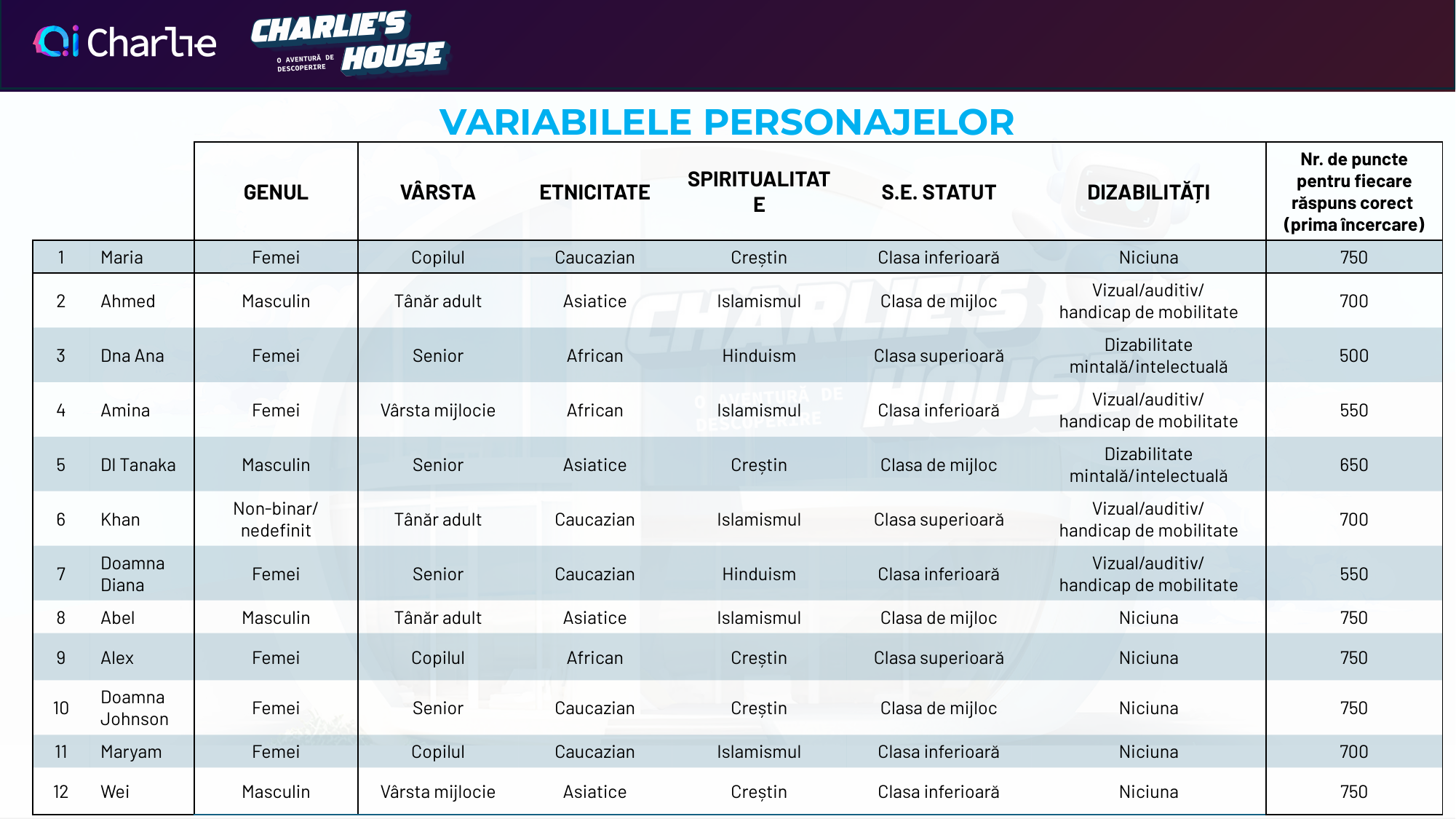

VARIABILELE PERSONAJELOR
|  |  | GENUL | VÂRSTA | ETNICITATE | SPIRITUALITATE | S.E. STATUT | DIZABILITĂȚI | Nr. de puncte pentru fiecare răspuns corect (prima încercare) |
| --- | --- | --- | --- | --- | --- | --- | --- | --- |
| 1 | Maria | Femei | Copilul | Caucazian | Creștin | Clasa inferioară | Niciuna | 750 |
| 2 | Ahmed | Masculin | Tânăr adult | Asiatice | Islamismul | Clasa de mijloc | Vizual/auditiv/ handicap de mobilitate | 700 |
| 3 | Dna Ana | Femei | Senior | African | Hinduism | Clasa superioară | Dizabilitate mintală/intelectuală | 500 |
| 4 | Amina | Femei | Vârsta mijlocie | African | Islamismul | Clasa inferioară | Vizual/auditiv/ handicap de mobilitate | 550 |
| 5 | Dl Tanaka | Masculin | Senior | Asiatice | Creștin | Clasa de mijloc | Dizabilitate mintală/intelectuală | 650 |
| 6 | Khan | Non-binar/ nedefinit | Tânăr adult | Caucazian | Islamismul | Clasa superioară | Vizual/auditiv/ handicap de mobilitate | 700 |
| 7 | Doamna Diana | Femei | Senior | Caucazian | Hinduism | Clasa inferioară | Vizual/auditiv/ handicap de mobilitate | 550 |
| 8 | Abel | Masculin | Tânăr adult | Asiatice | Islamismul | Clasa de mijloc | Niciuna | 750 |
| 9 | Alex | Femei | Copilul | African | Creștin | Clasa superioară | Niciuna | 750 |
| 10 | Doamna Johnson | Femei | Senior | Caucazian | Creștin | Clasa de mijloc | Niciuna | 750 |
| 11 | Maryam | Femei | Copilul | Caucazian | Islamismul | Clasa inferioară | Niciuna | 700 |
| 12 | Wei | Masculin | Vârsta mijlocie | Asiatice | Creștin | Clasa inferioară | Niciuna | 750 |